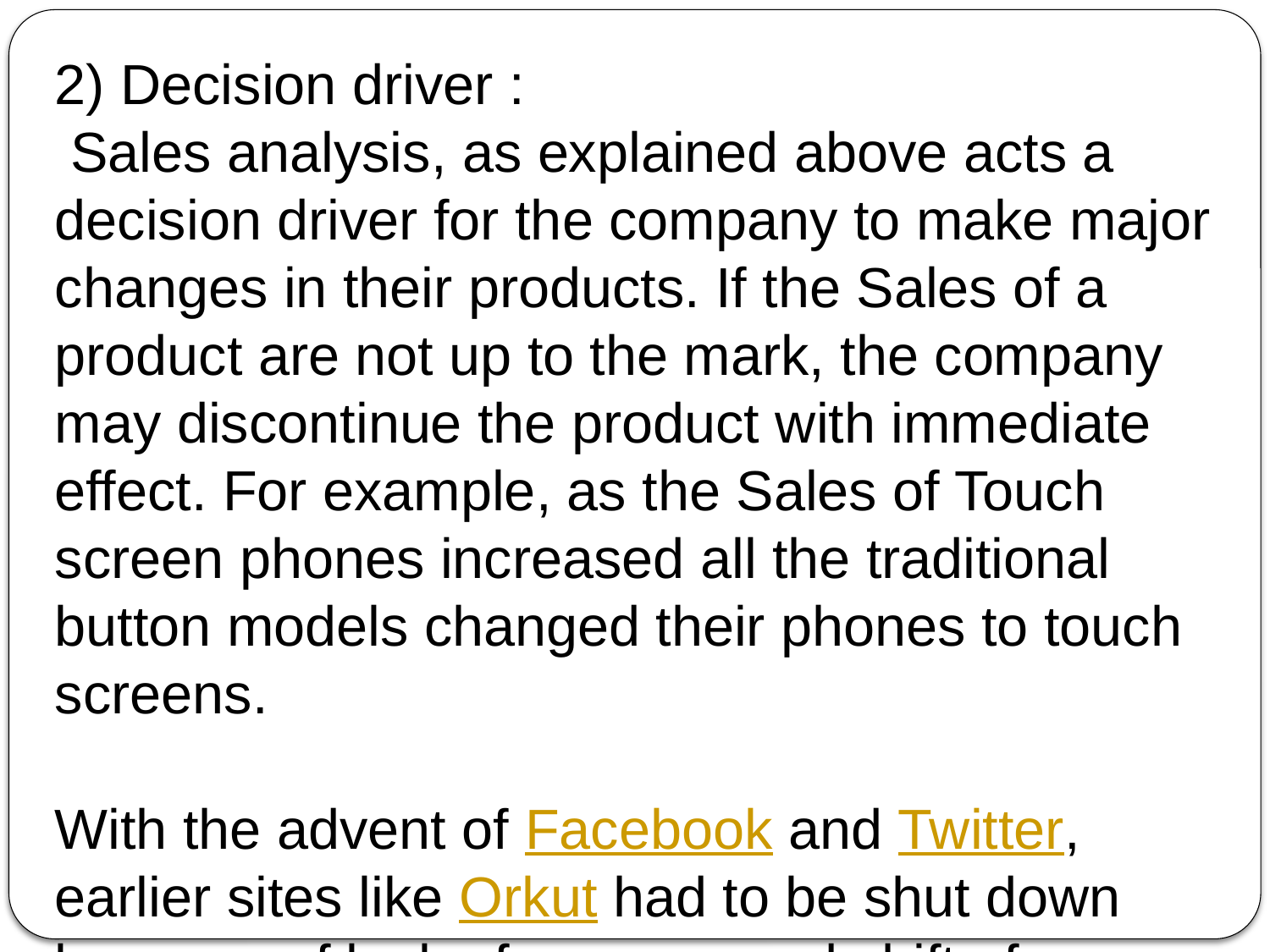

2) Decision driver :
 Sales analysis, as explained above acts a decision driver for the company to make major changes in their products. If the Sales of a product are not up to the mark, the company may discontinue the product with immediate effect. For example, as the Sales of Touch screen phones increased all the traditional button models changed their phones to touch screens.

With the advent of Facebook and Twitter, earlier sites like Orkut had to be shut down because of lack of revenue and shift of audience from one platform to other.